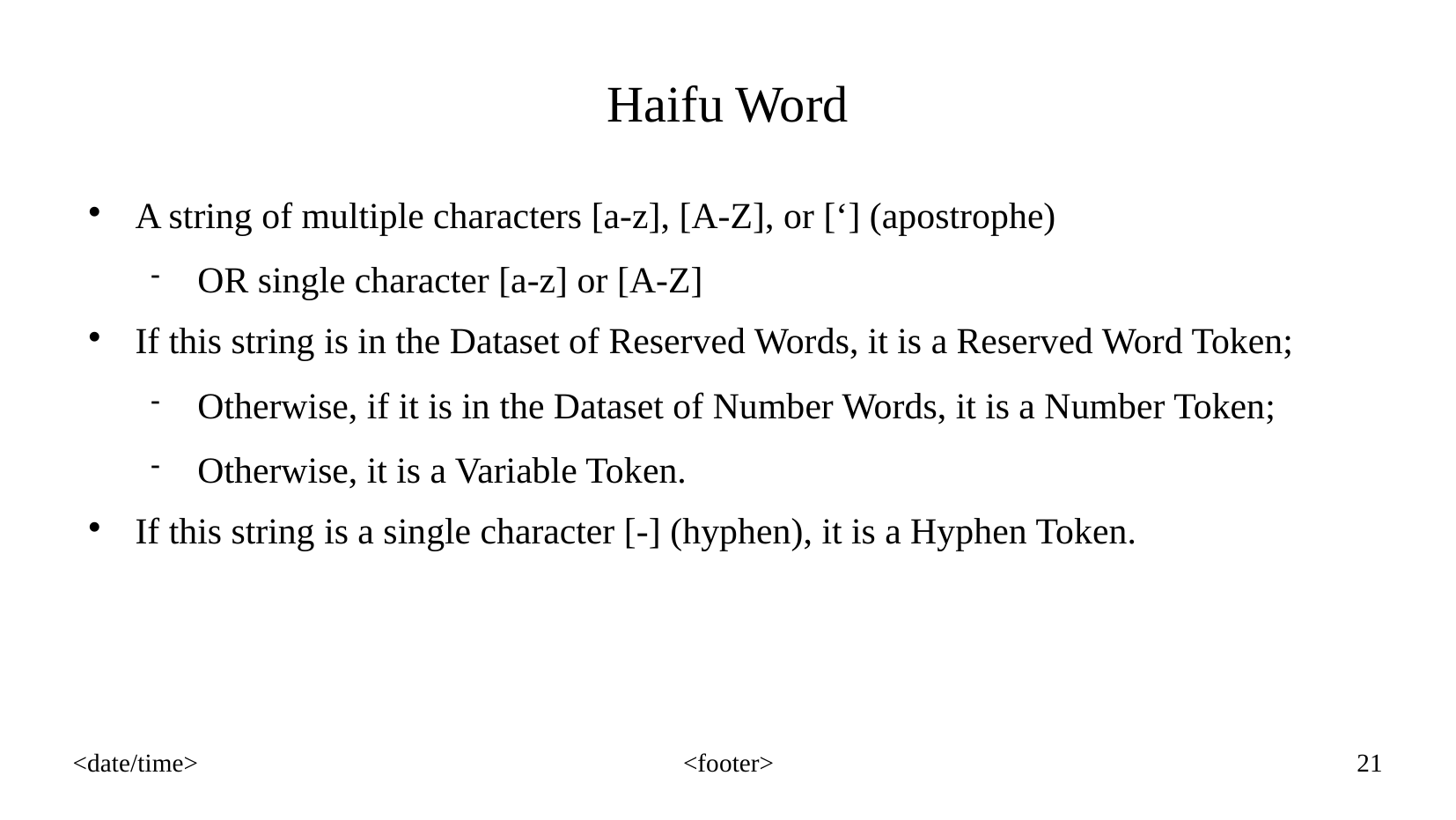

Haifu Word
A string of multiple characters [a-z], [A-Z], or [‘] (apostrophe)
OR single character [a-z] or [A-Z]
If this string is in the Dataset of Reserved Words, it is a Reserved Word Token;
Otherwise, if it is in the Dataset of Number Words, it is a Number Token;
Otherwise, it is a Variable Token.
If this string is a single character [-] (hyphen), it is a Hyphen Token.